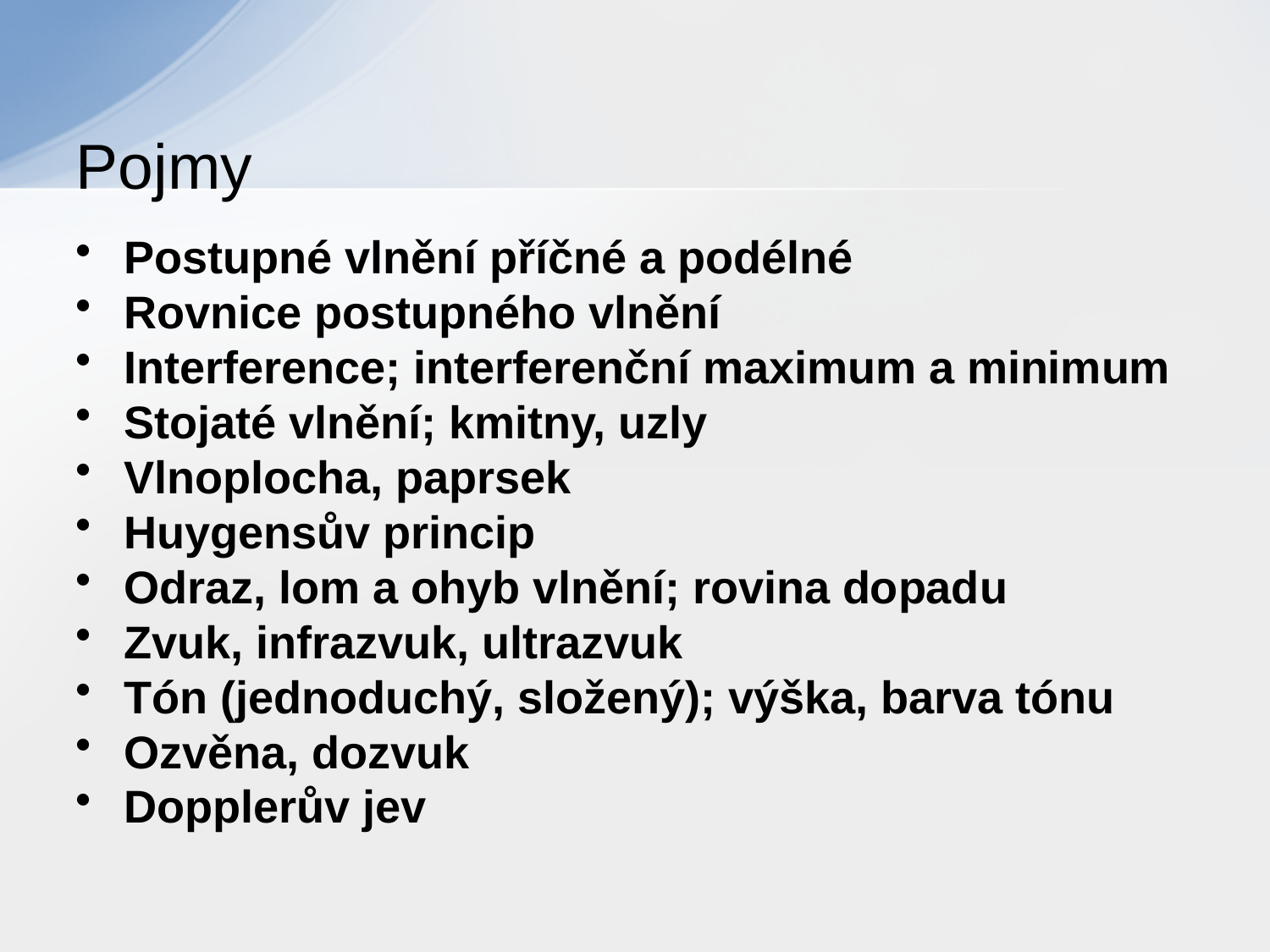

# Pojmy
Postupné vlnění příčné a podélné
Rovnice postupného vlnění
Interference; interferenční maximum a minimum
Stojaté vlnění; kmitny, uzly
Vlnoplocha, paprsek
Huygensův princip
Odraz, lom a ohyb vlnění; rovina dopadu
Zvuk, infrazvuk, ultrazvuk
Tón (jednoduchý, složený); výška, barva tónu
Ozvěna, dozvuk
Dopplerův jev